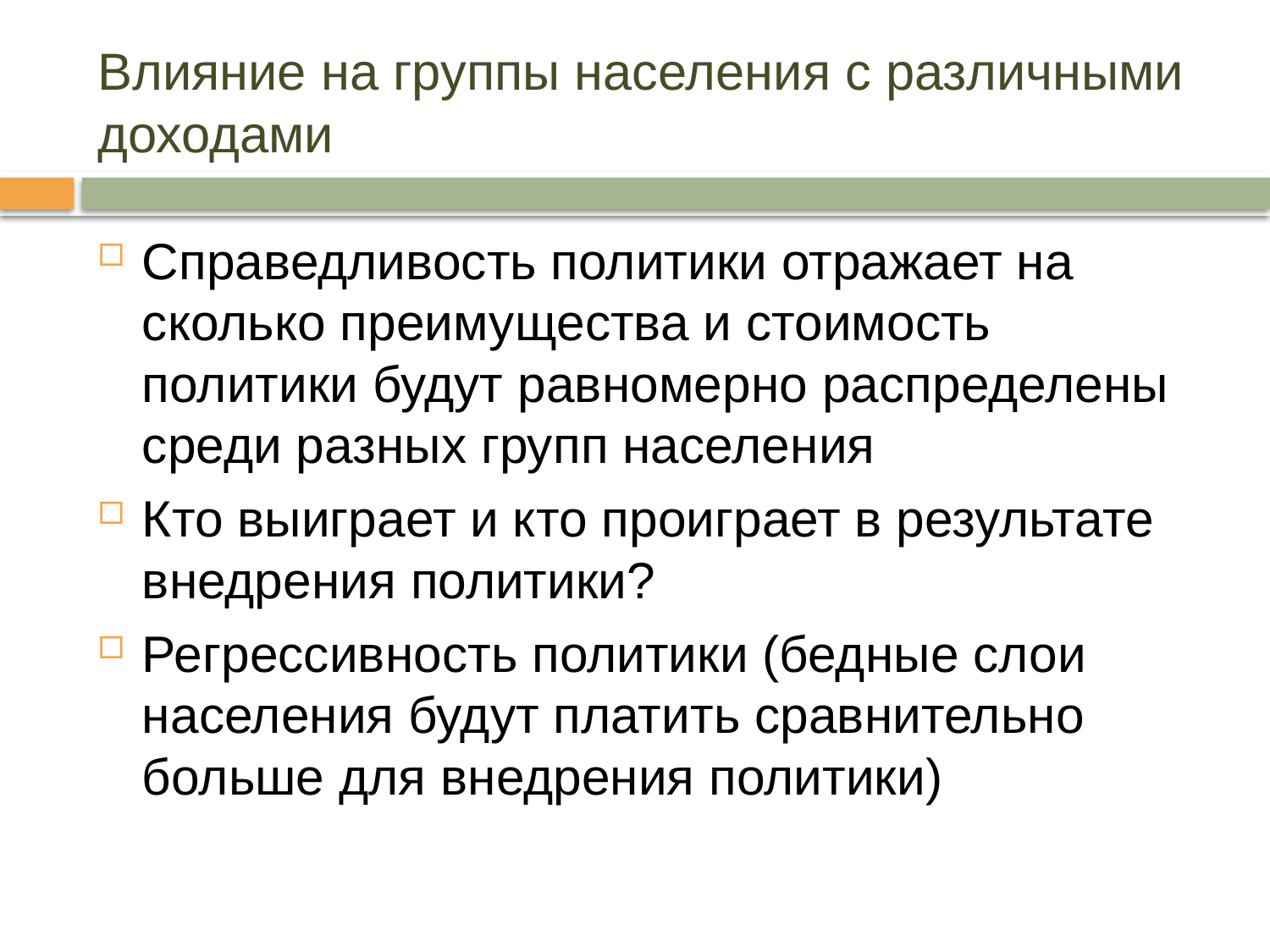

# Влияние на группы населения с различными доходами
Справедливость политики отражает на сколько преимущества и стоимость политики будут равномерно распределены среди разных групп населения
Кто выиграет и кто проиграет в результате внедрения политики?
Регрессивность политики (бедные слои населения будут платить сравнительно больше для внедрения политики)